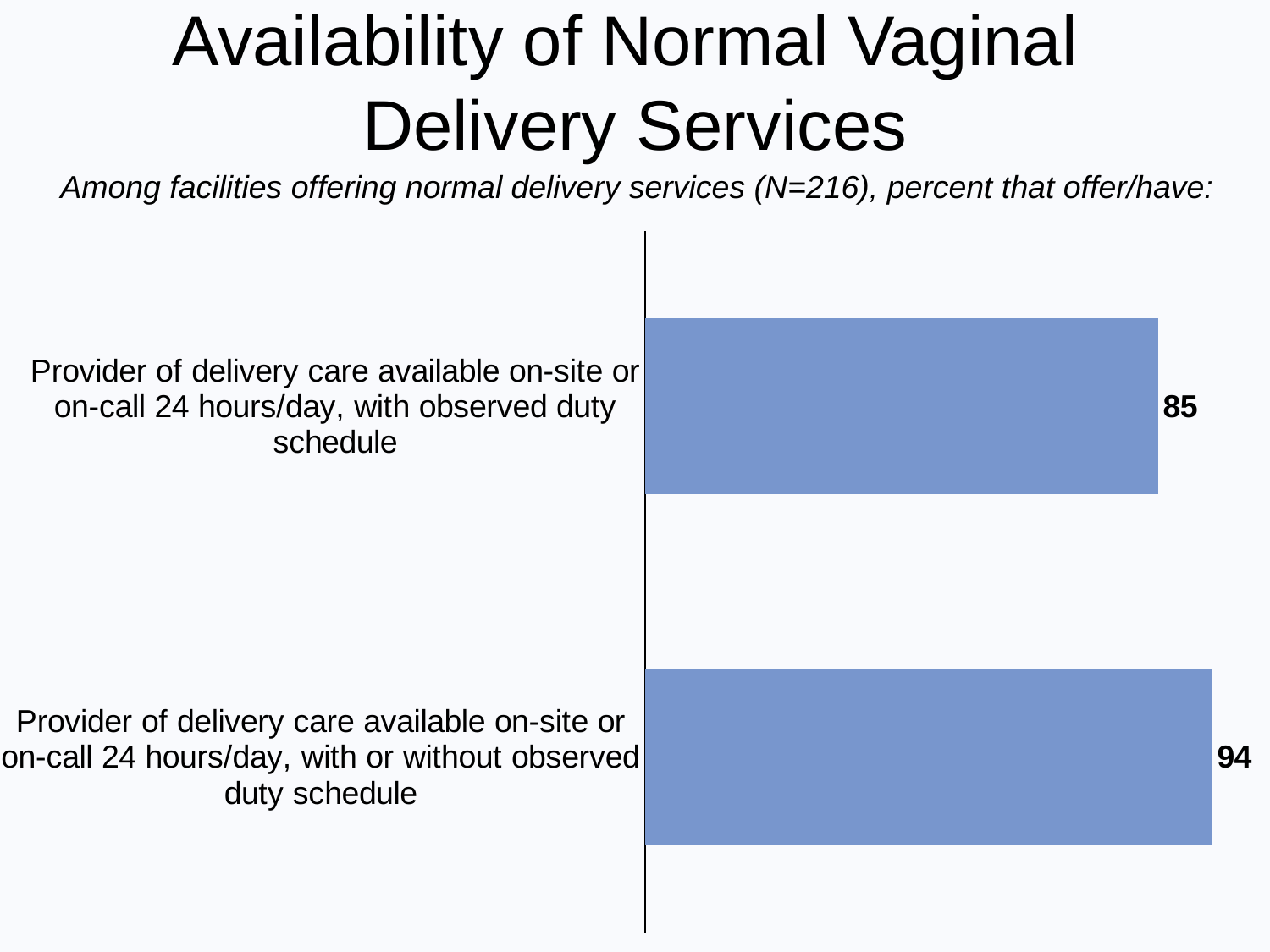

Availability of Normal Vaginal
Delivery Services
Among facilities offering normal delivery services (N=216), percent that offer/have:

### Chart

| Category | Series 1 |
|---|---|
| Provider of delivery care available on-site or on-call 24 hours/day, with or without observed duty schedule | 94.0 |
| Provider of delivery care available on-site or on-call 24 hours/day, with observed duty schedule | 85.0 |